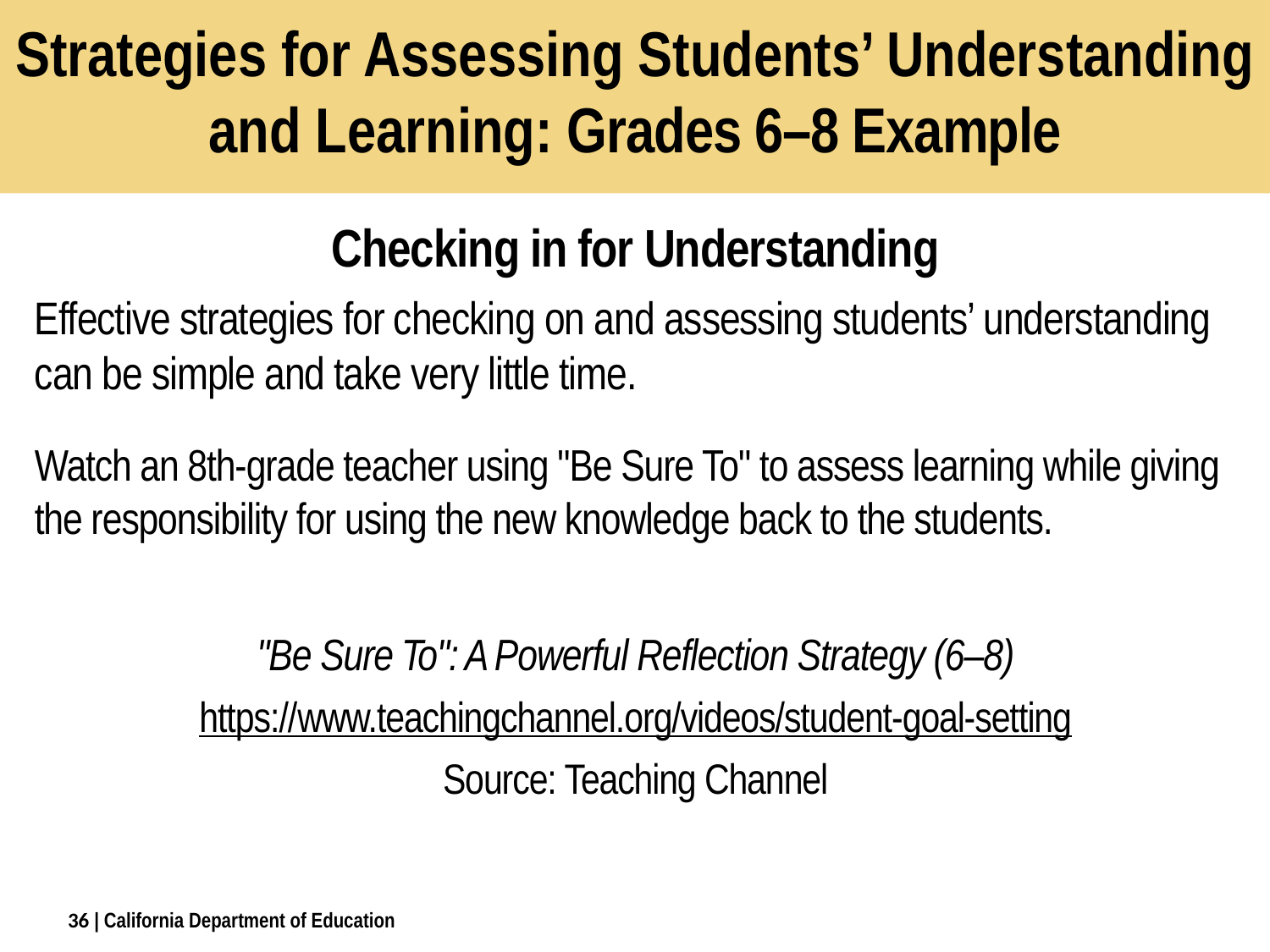

# Strategies for Assessing Students’ Understanding and Learning: Grades 6–8 Example
Checking in for Understanding
Effective strategies for checking on and assessing students’ understanding can be simple and take very little time.

Watch an 8th-grade teacher using "Be Sure To" to assess learning while giving the responsibility for using the new knowledge back to the students.

"Be Sure To": A Powerful Reflection Strategy (6–8)
https://www.teachingchannel.org/videos/student-goal-setting
Source: Teaching Channel

36
| California Department of Education